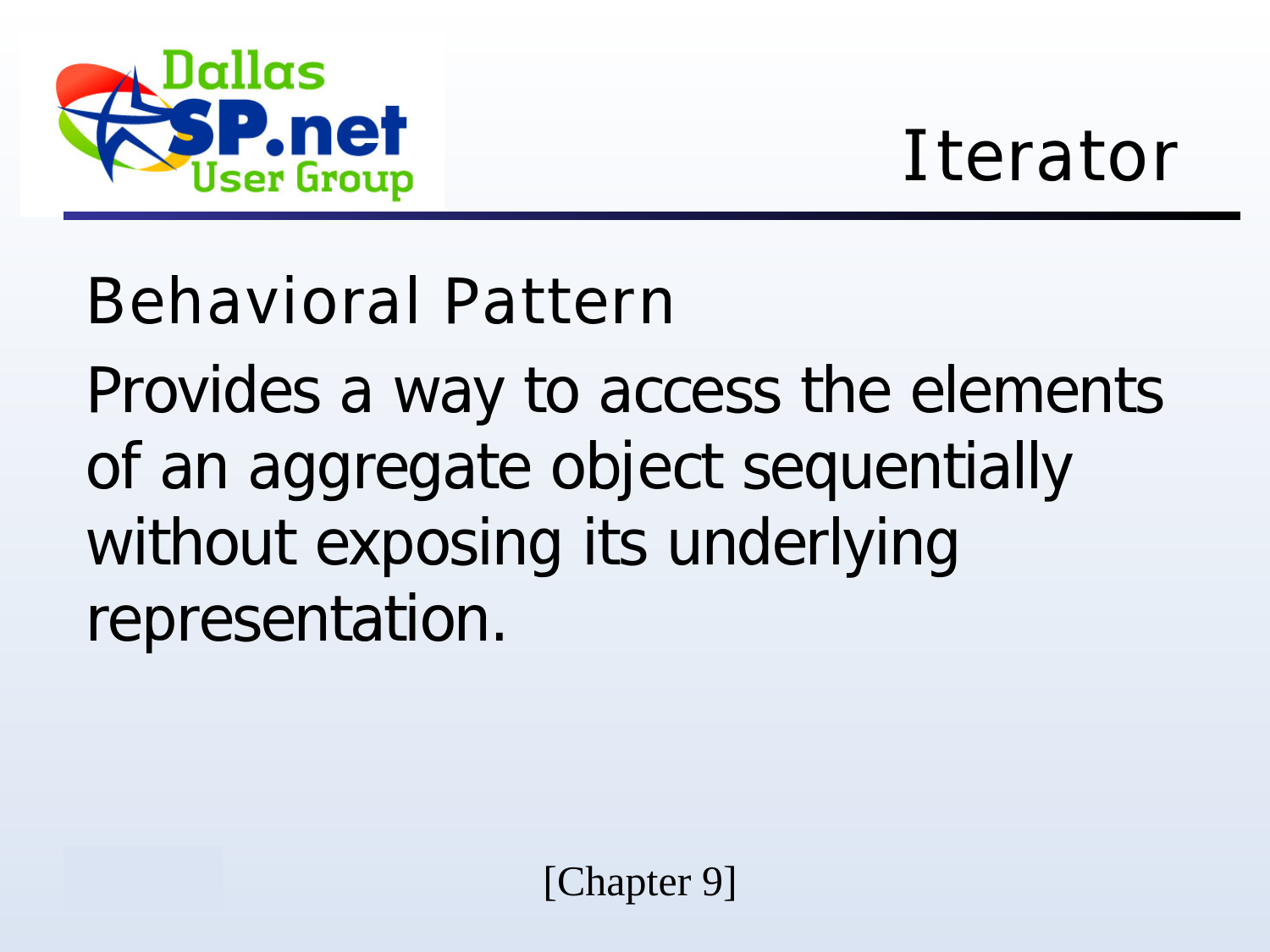

# Iterator
Behavioral Pattern
Provides a way to access the elements of an aggregate object sequentially without exposing its underlying representation.

[Chapter 9]